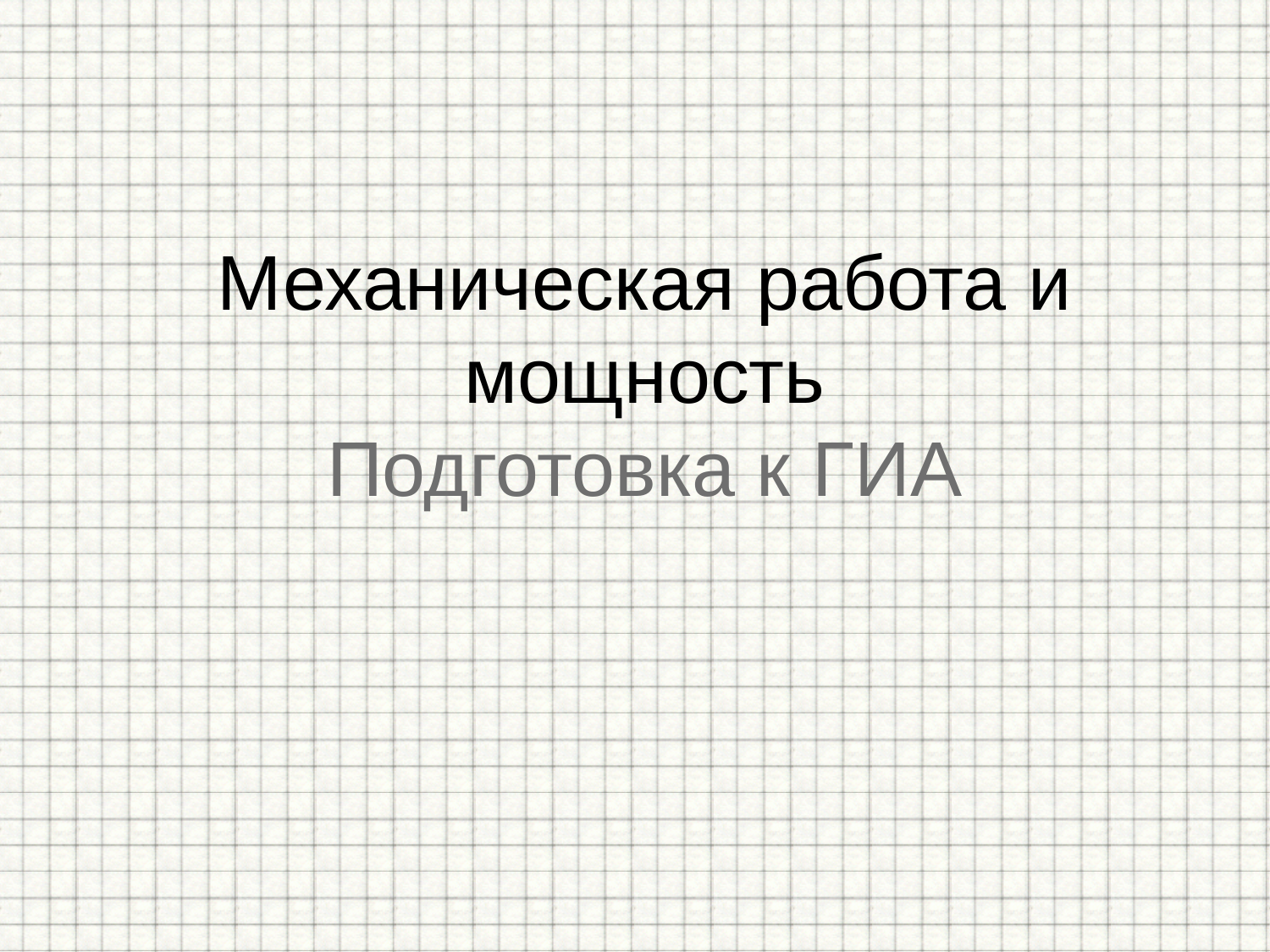

# Механическая работа и мощность Подготовка к ГИА